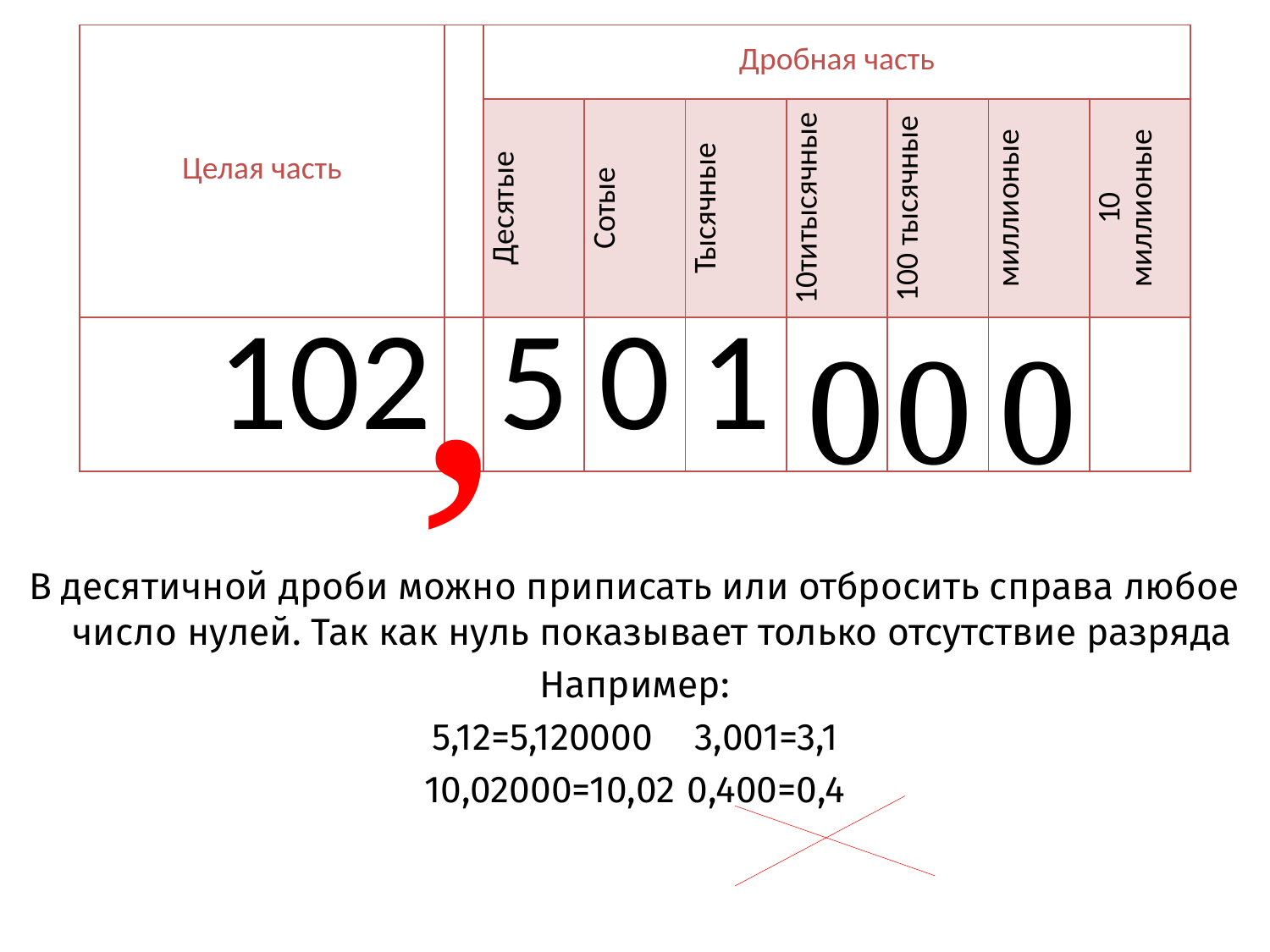

| Целая часть |  | Дробная часть |  |  |  |  |  |  |
| --- | --- | --- | --- | --- | --- | --- | --- | --- |
|  |  | Десятые | Сотые | Тысячные | 10титысячные | 100 тысячные | миллионые | 10 миллионые |
| 102 |  | 5 | 0 | 1 |  |  |  |  |
,
0  0      0
В десятичной дроби можно приписать или отбросить справа любое число нулей. Так как нуль показывает только отсутствие разряда
Например:
5,12=5,120000	3,001=3,1
10,02000=10,02	0,400=0,4
4